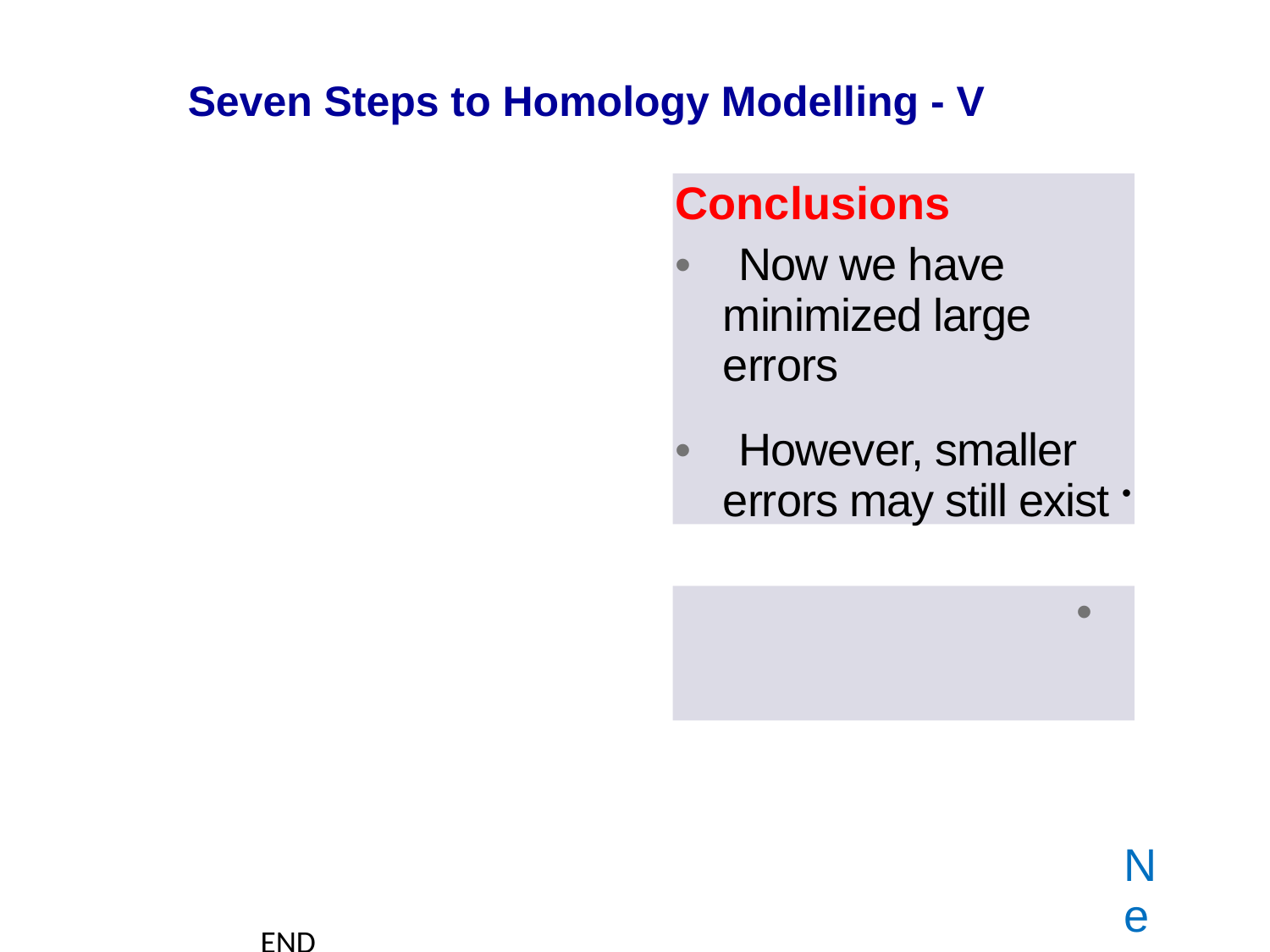

Seven Steps to Homology Modelling - V
Conclusions
•    Now we have minimized large errors
•    However, smaller errors may still exist •
•    Next step, validate the model that we have constructed!
END